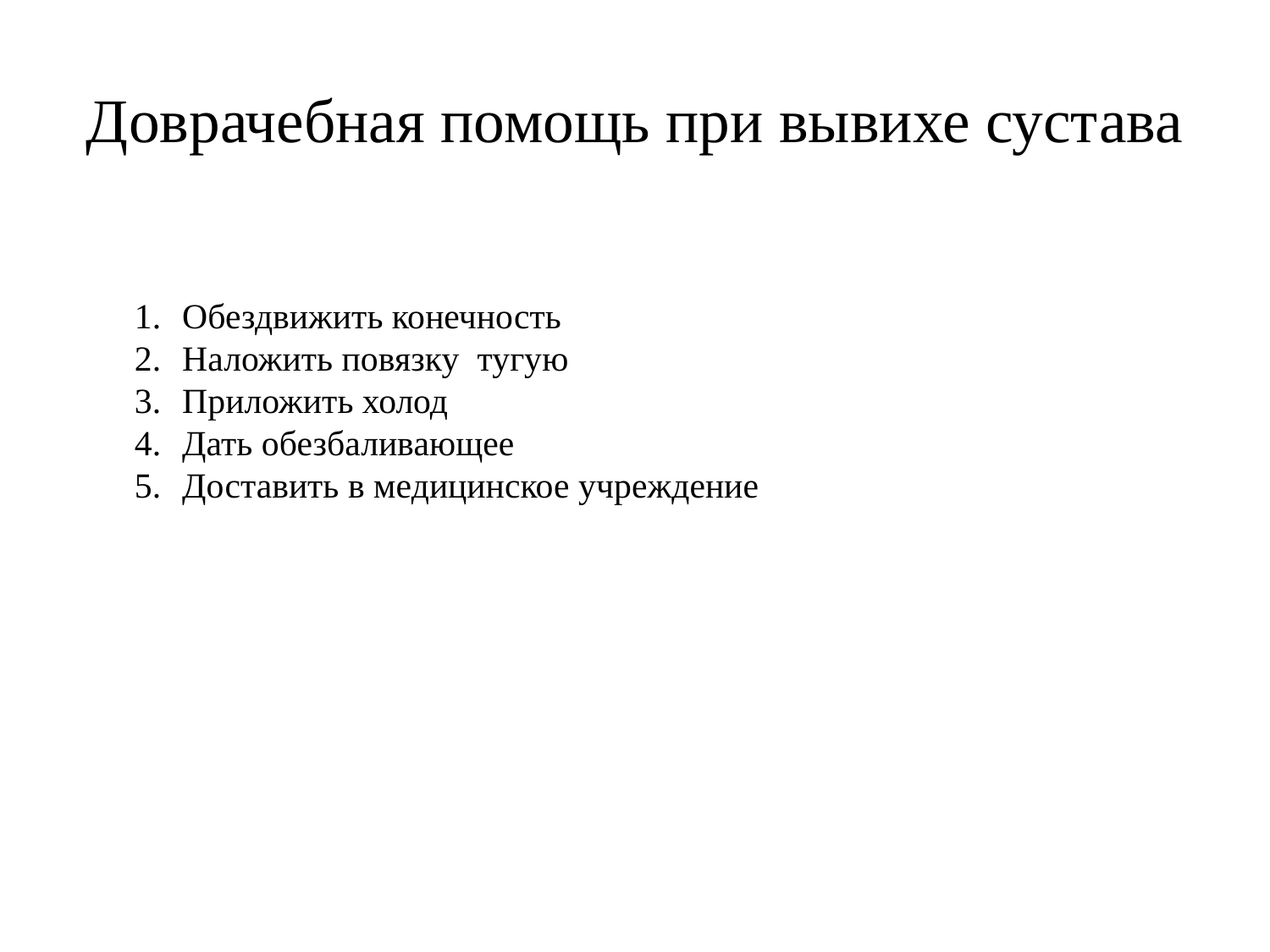

# Доврачебная помощь при вывихе сустава
Обездвижить конечность
Наложить повязку  тугую
Приложить холод
Дать обезбаливающее
Доставить в медицинское учреждение